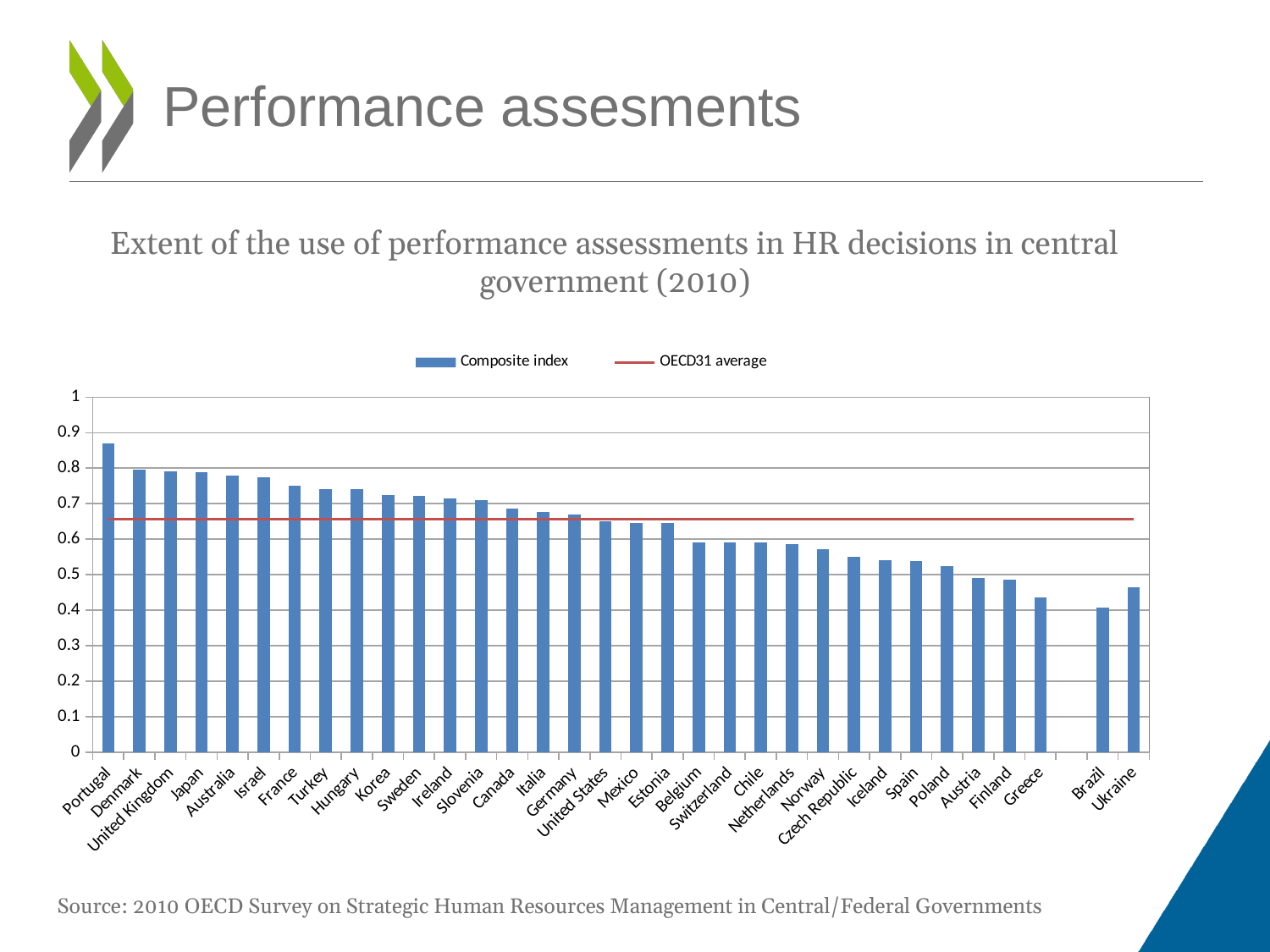

# Performance assesments
Extent of the use of performance assessments in HR decisions in central government (2010)

### Chart

| Category | Composite index | OECD31 average |
|---|---|---|
| Portugal | 0.8699999999999999 | 0.6568991454179858 |
| Denmark | 0.7961538461538462 | 0.6568991454179858 |
| United Kingdom | 0.79 | 0.6568991454179858 |
| Japan | 0.7878125 | 0.6568991454179858 |
| Australia | 0.78 | 0.6568991454179858 |
| Israel | 0.775 | 0.6568991454179858 |
| France | 0.75 | 0.6568991454179858 |
| Turkey | 0.7413793103448276 | 0.6568991454179858 |
| Hungary | 0.74 | 0.6568991454179858 |
| Korea | 0.7250000000000001 | 0.6568991454179858 |
| Sweden | 0.7211538461538461 | 0.6568991454179858 |
| Ireland | 0.7150000000000001 | 0.6568991454179858 |
| Slovenia | 0.7100000000000001 | 0.6568991454179858 |
| Canada | 0.6849999999999999 | 0.6568991454179858 |
| Italia | 0.6763793103448276 | 0.6568991454179858 |
| Germany | 0.67 | 0.6568991454179858 |
| United States | 0.65 | 0.6568991454179858 |
| Mexico | 0.6461538461538463 | 0.6568991454179858 |
| Estonia | 0.645 | 0.6568991454179858 |
| Belgium | 0.5900000000000001 | 0.6568991454179858 |
| Switzerland | 0.5900000000000001 | 0.6568991454179858 |
| Chile | 0.5900000000000001 | 0.6568991454179858 |
| Netherlands | 0.5861538461538462 | 0.6568991454179858 |
| Norway | 0.5711538461538461 | 0.6568991454179858 |
| Czech Republic | 0.55 | 0.6568991454179858 |
| Iceland | 0.54 | 0.6568991454179858 |
| Spain | 0.5375331564986737 | 0.6568991454179858 |
| Poland | 0.525 | 0.6568991454179858 |
| Austria | 0.48999999999999994 | 0.6568991454179858 |
| Finland | 0.485 | 0.6568991454179858 |
| Greece | 0.43499999999999994 | 0.6568991454179858 |
|  | None | 0.6568991454179858 |
| Brazil | 0.4075331564986738 | 0.6568991454179858 |
| Ukraine | 0.46499999999999997 | 0.6568991454179858 |
Source: 2010 OECD Survey on Strategic Human Resources Management in Central/Federal Governments